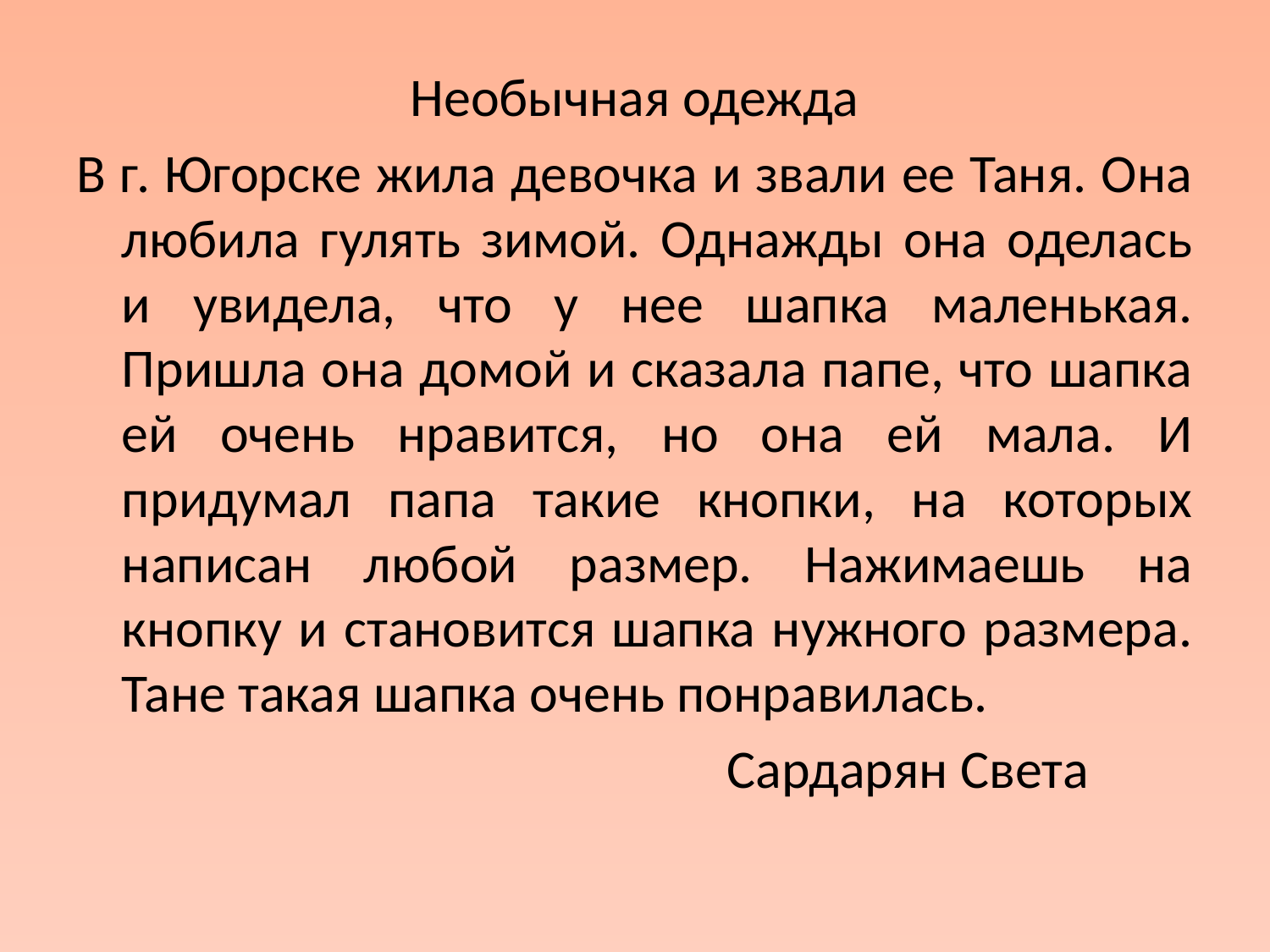

Необычная одежда
В г. Югорске жила девочка и звали ее Таня. Она любила гулять зимой. Однажды она оделась и увидела, что у нее шапка маленькая. Пришла она домой и сказала папе, что шапка ей очень нравится, но она ей мала. И придумал папа такие кнопки, на которых написан любой размер. Нажимаешь на кнопку и становится шапка нужного размера. Тане такая шапка очень понравилась.
                                                     Сардарян Света